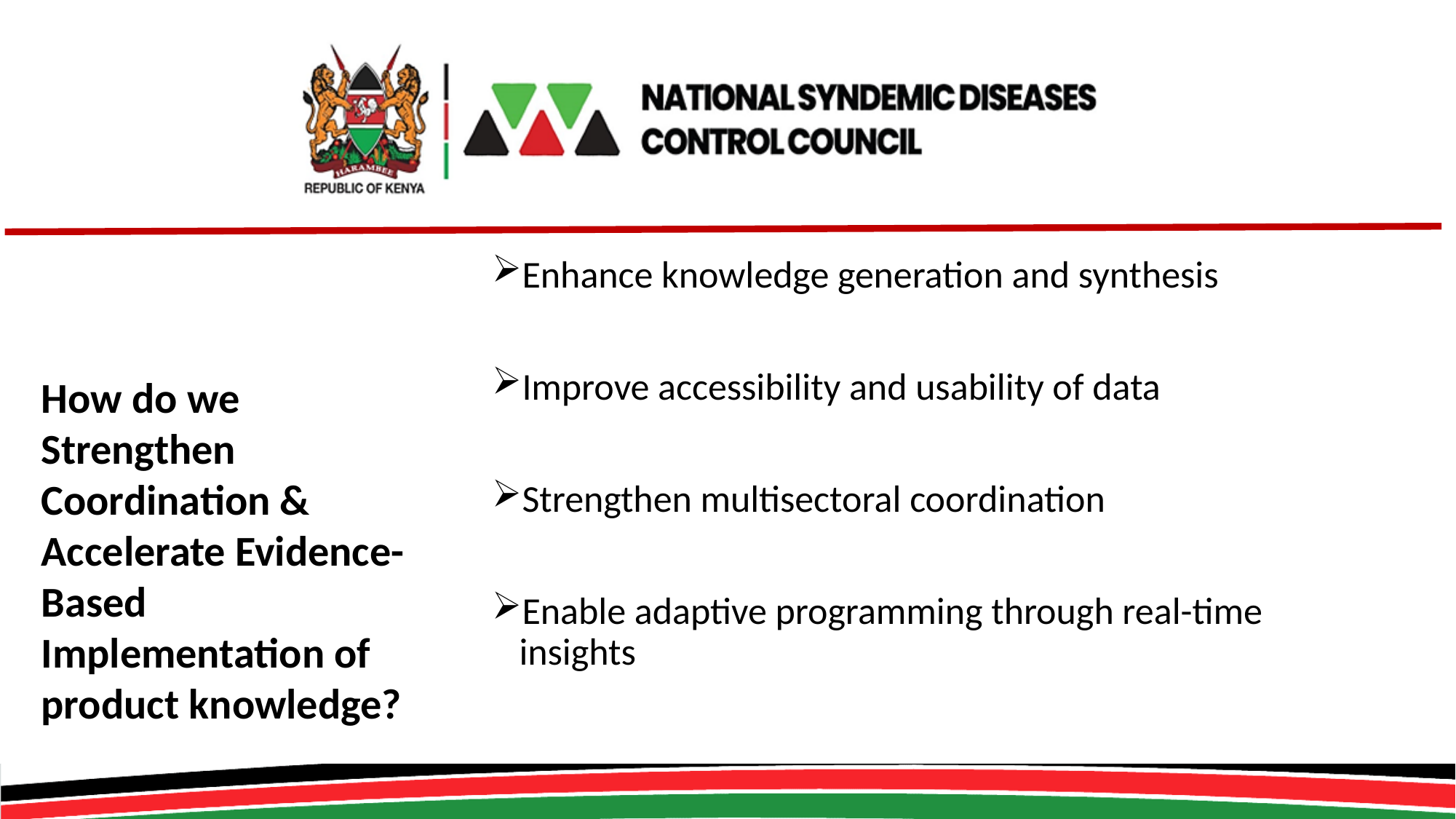

Enhance knowledge generation and synthesis

Improve accessibility and usability of data

Strengthen multisectoral coordination

Enable adaptive programming through real-time insights

How do we Strengthen Coordination & Accelerate Evidence-Based Implementation of product knowledge?